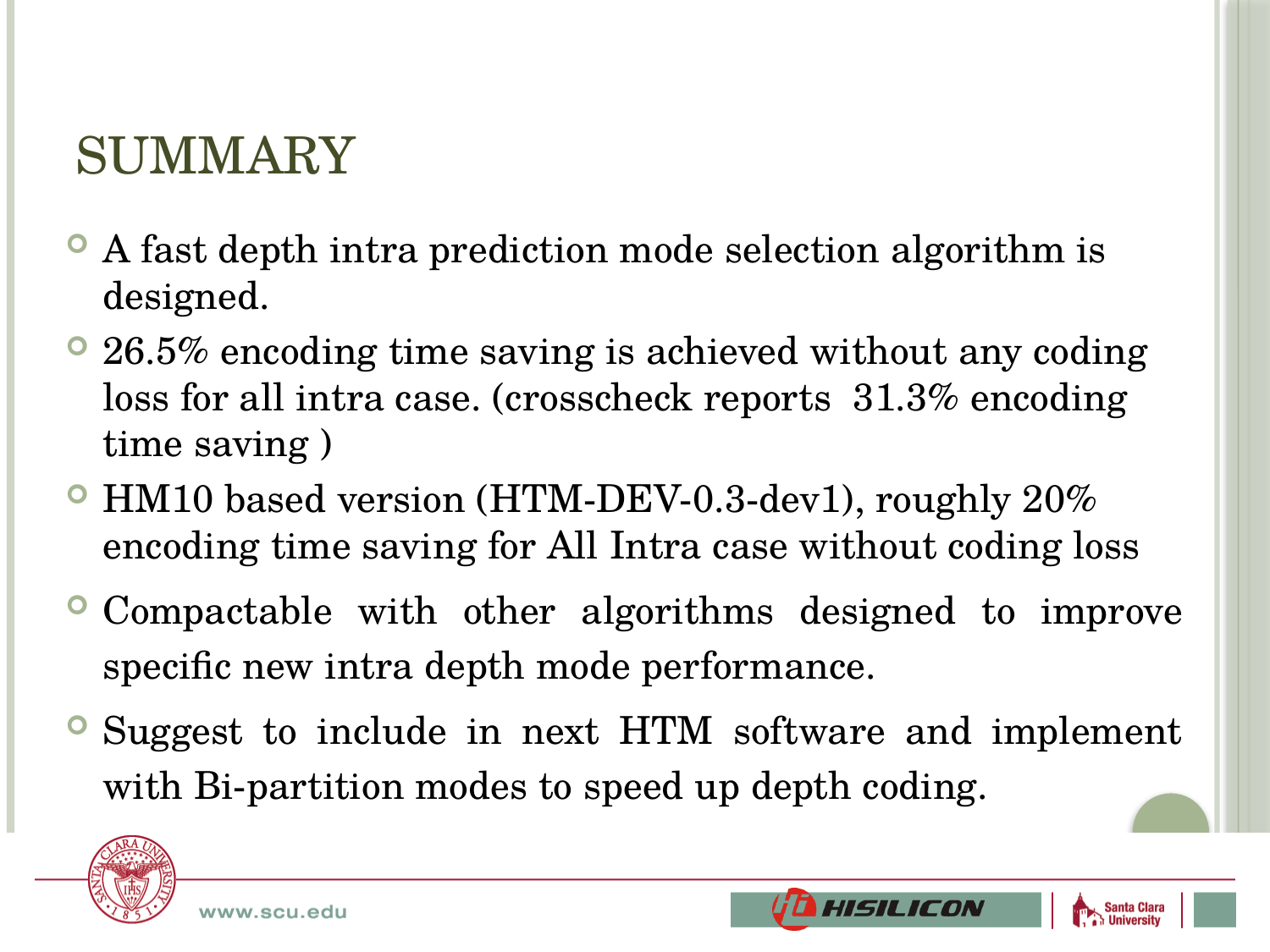

# Summary
A fast depth intra prediction mode selection algorithm is designed.
26.5% encoding time saving is achieved without any coding loss for all intra case. (crosscheck reports  31.3% encoding time saving )
HM10 based version (HTM-DEV-0.3-dev1), roughly 20% encoding time saving for All Intra case without coding loss
Compactable with other algorithms designed to improve specific new intra depth mode performance.
Suggest to include in next HTM software and implement with Bi-partition modes to speed up depth coding.